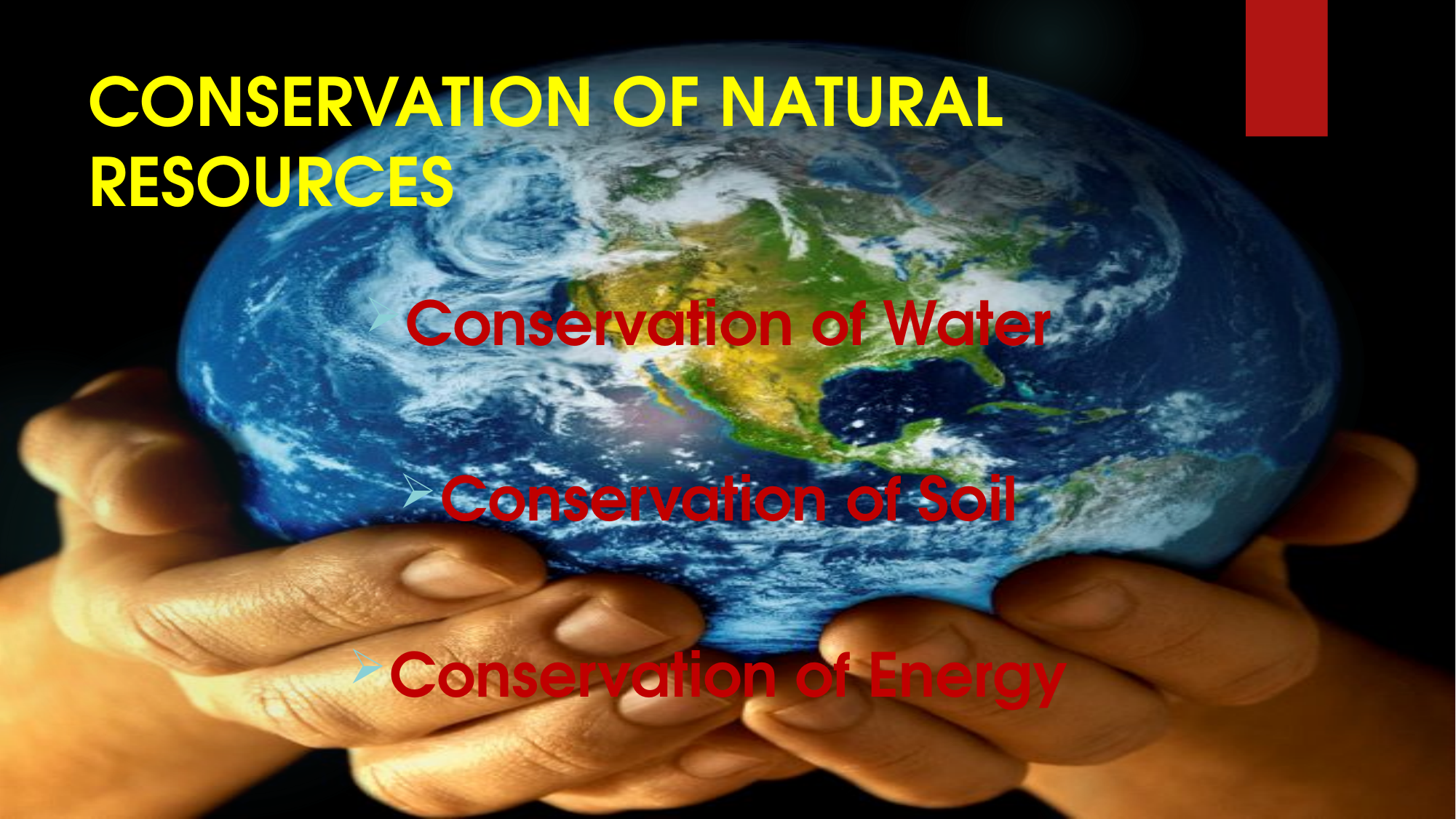

# CONSERVATION OF NATURAL RESOURCES
Conservation of Water

Conservation of Soil

Conservation of Energy